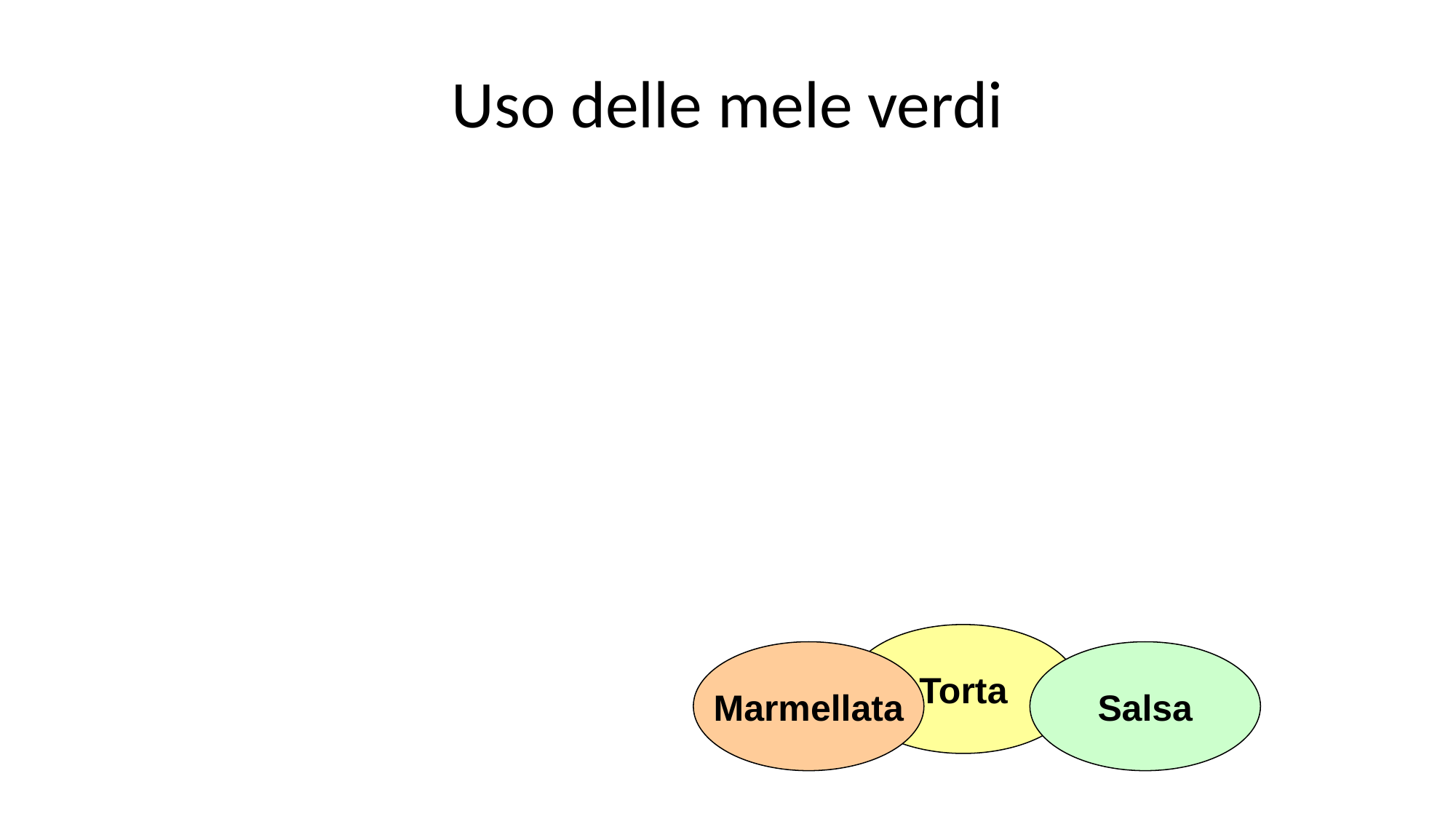

# Uso delle mele verdi

Torta
Marmellata
Salsa